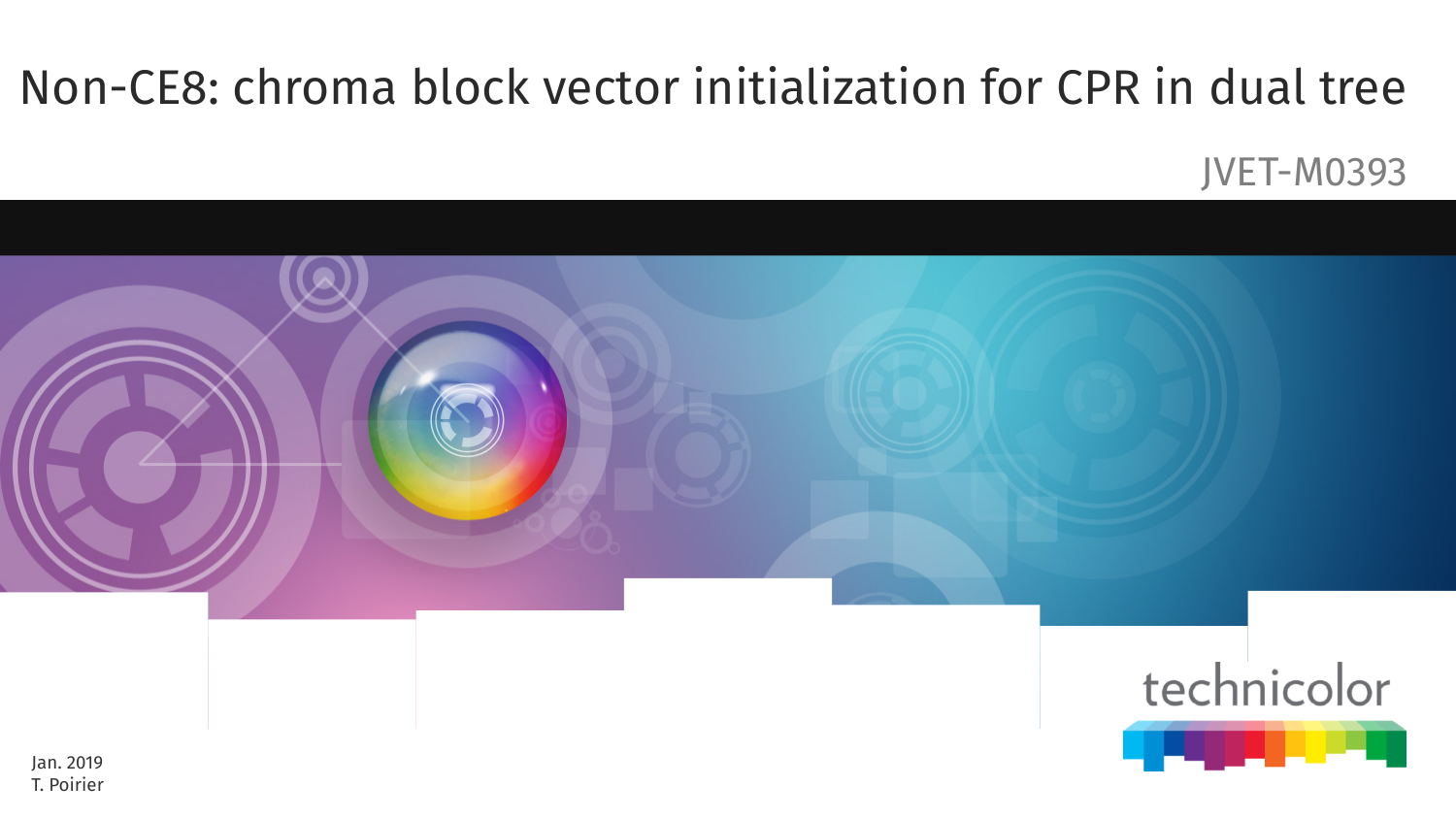

# Non-CE8: chroma block vector initialization for CPR in dual tree
JVET-M0393
Jan. 2019
T. Poirier